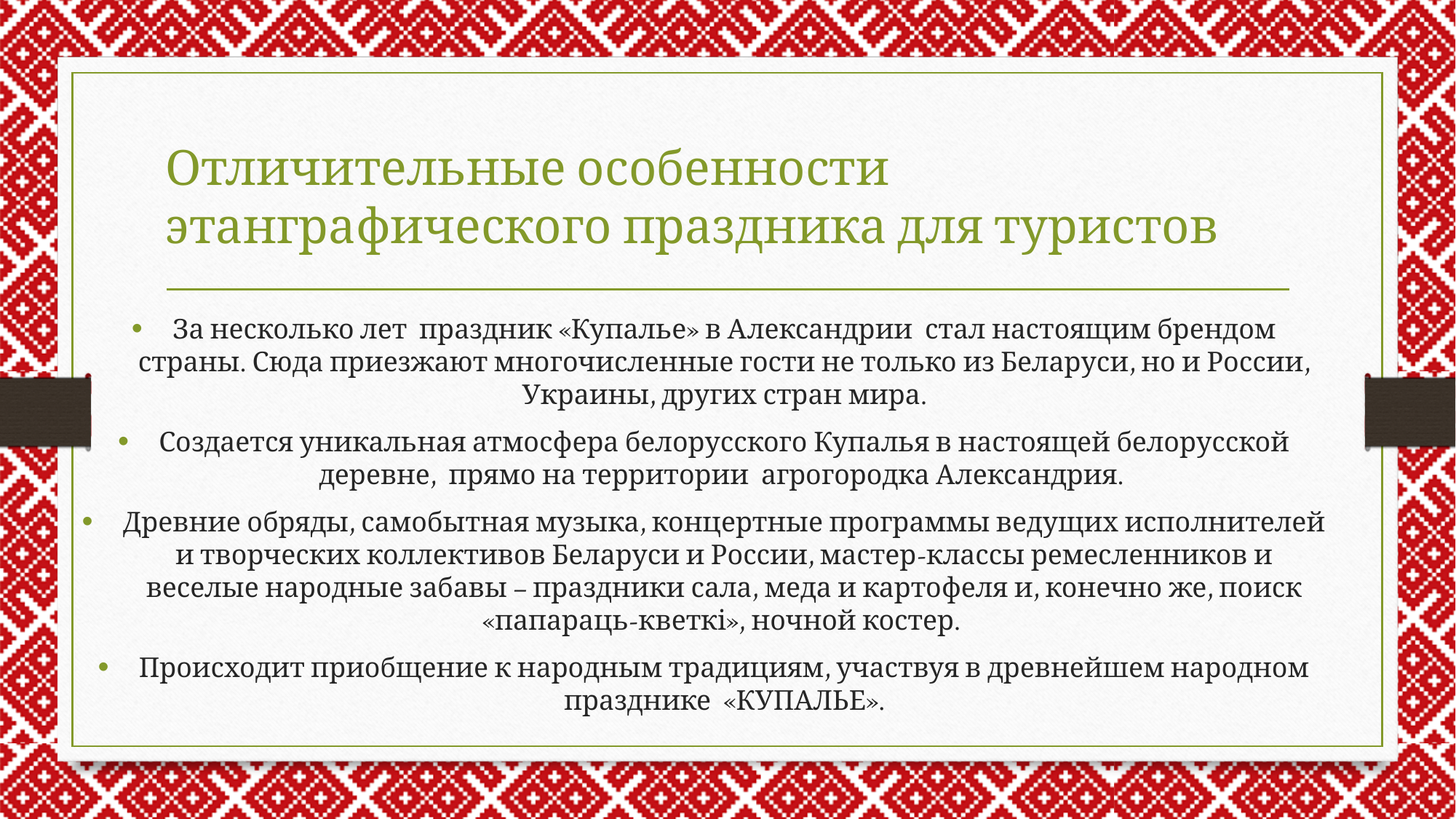

# Отличительные особенности этанграфического праздника для туристов
За несколько лет  праздник «Купалье» в Александрии  стал настоящим брендом страны. Сюда приезжают многочисленные гости не только из Беларуси, но и России, Украины, других стран мира.
Создается уникальная атмосфера белорусского Купалья в настоящей белорусской деревне,  прямо на территории  агрогородка Александрия.
Древние обряды, самобытная музыка, концертные программы ведущих исполнителей и творческих коллективов Беларуси и России, мастер-классы ремесленников и веселые народные забавы – праздники сала, меда и картофеля и, конечно же, поиск «папараць-кветкі», ночной костер.
Происходит приобщение к народным традициям, участвуя в древнейшем народном празднике  «КУПАЛЬЕ».